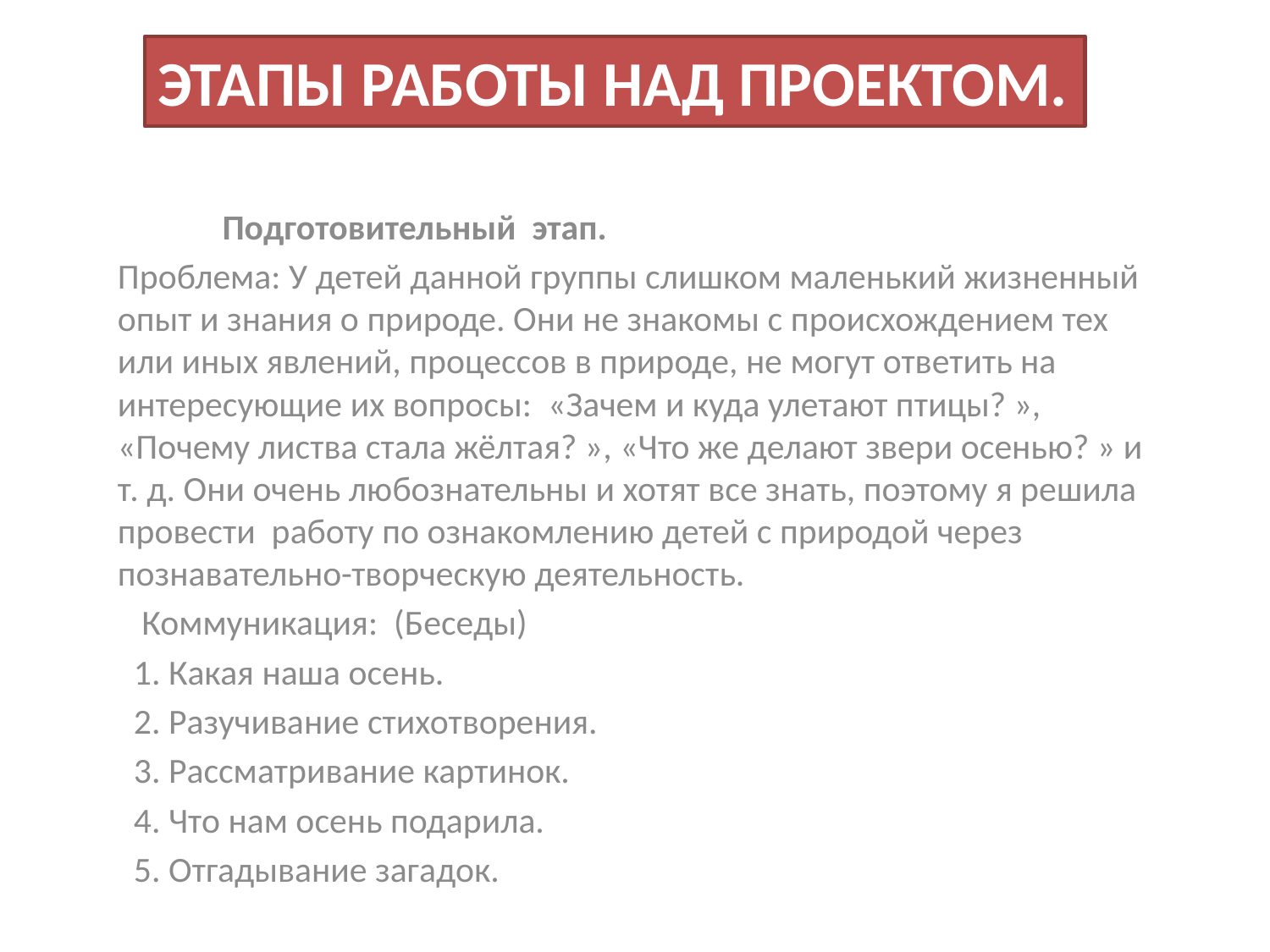

# ЭТАПЫ РАБОТЫ НАД ПРОЕКТОМ.
             Подготовительный  этап.
Проблема: У детей данной группы слишком маленький жизненный опыт и знания о природе. Они не знакомы с происхождением тех или иных явлений, процессов в природе, не могут ответить на интересующие их вопросы:  «Зачем и куда улетают птицы? », «Почему листва стала жёлтая? », «Что же делают звери осенью? » и т. д. Они очень любознательны и хотят все знать, поэтому я решила провести  работу по ознакомлению детей с природой через познавательно-творческую деятельность.
   Коммуникация:  (Беседы)
  1. Какая наша осень.
  2. Разучивание стихотворения.
  3. Рассматривание картинок.
  4. Что нам осень подарила.
  5. Отгадывание загадок.